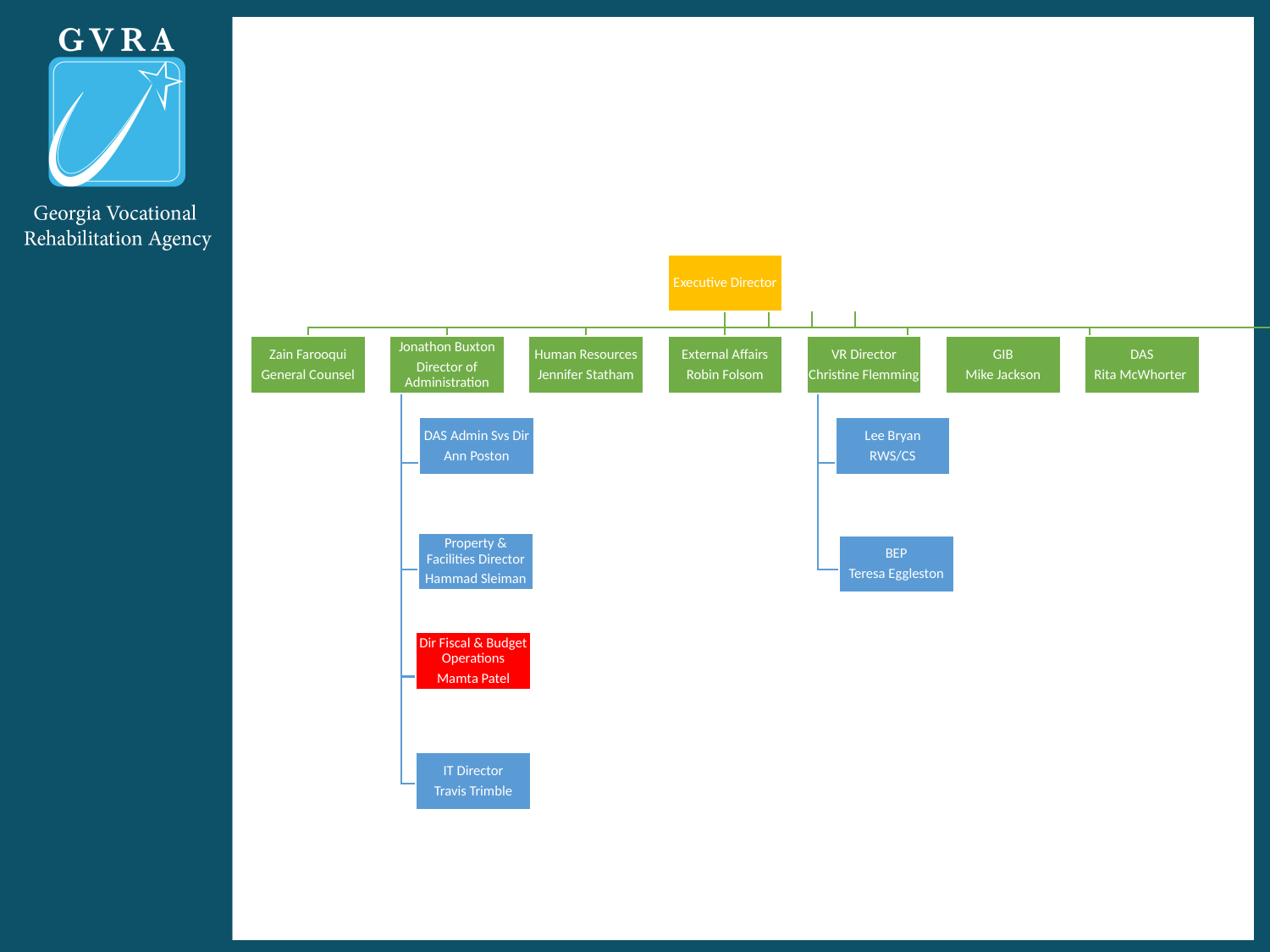

Executive Director
Zain Farooqui
General Counsel
Jonathon Buxton
Director of Administration
DAS Admin Svs Dir
Ann Poston
Property & Facilities Director
Hammad Sleiman
Dir Fiscal & Budget Operations
Mamta Patel
IT Director
Travis Trimble
Human Resources
Jennifer Statham
External Affairs
Robin Folsom
VR Director
Christine Flemming
Lee Bryan
RWS/CS
BEP
Teresa Eggleston
GIB
Mike Jackson
DAS
Rita McWhorter